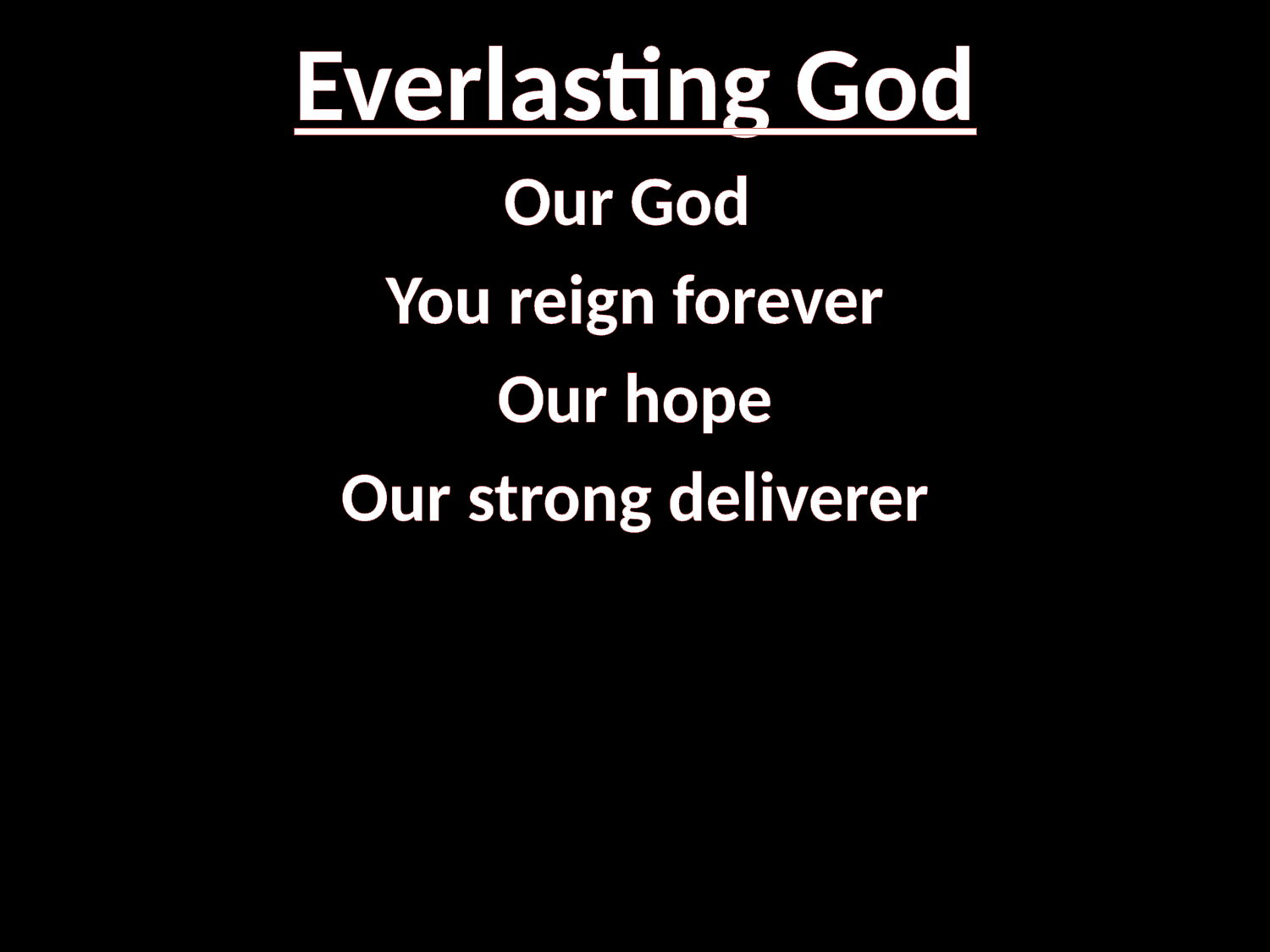

# Everlasting God
Our God
You reign forever
Our hope
Our strong deliverer